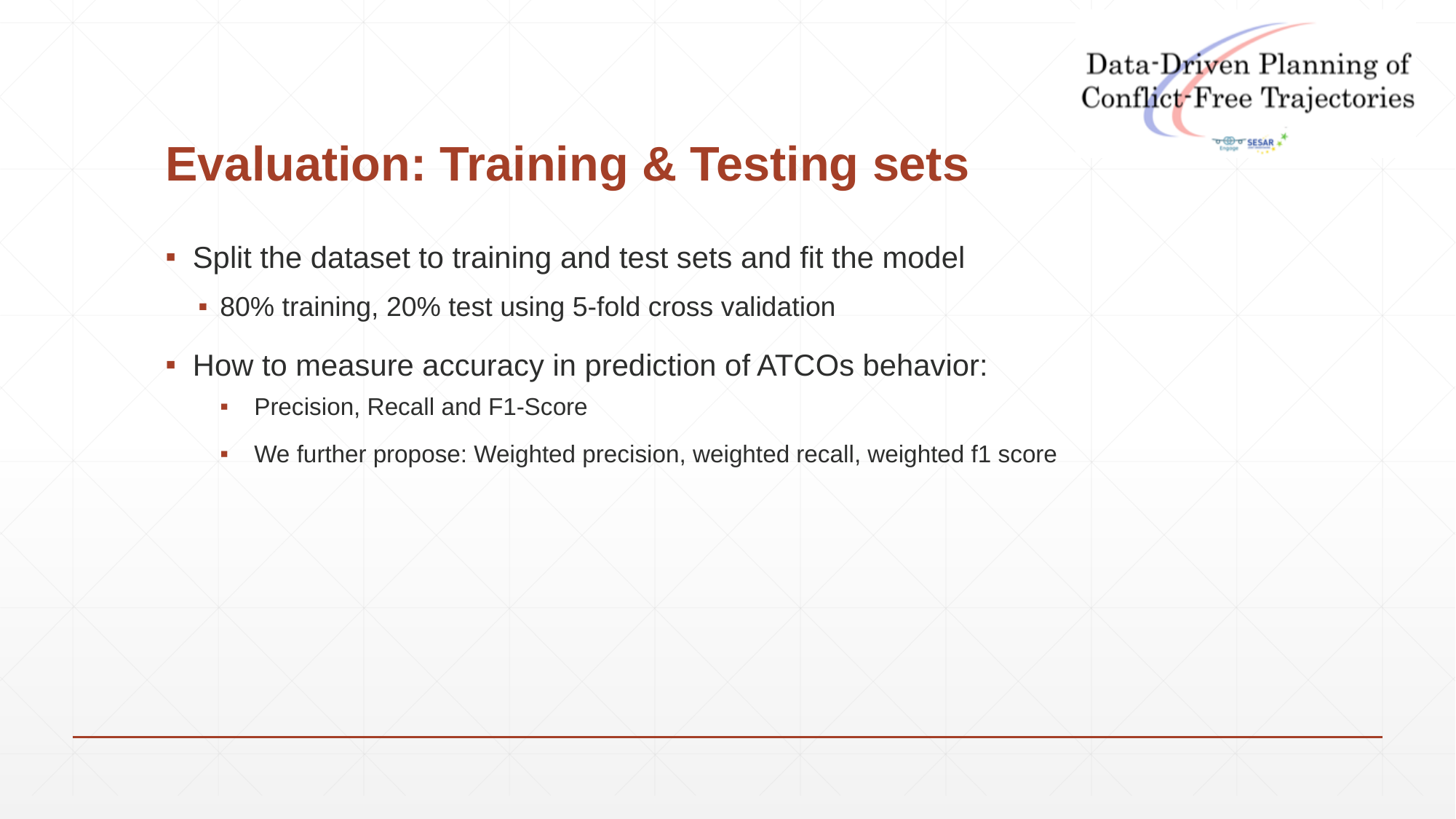

# Evaluation: Training & Testing sets
Split the dataset to training and test sets and fit the model
80% training, 20% test using 5-fold cross validation
How to measure accuracy in prediction of ATCOs behavior:
Precision, Recall and F1-Score
We further propose: Weighted precision, weighted recall, weighted f1 score